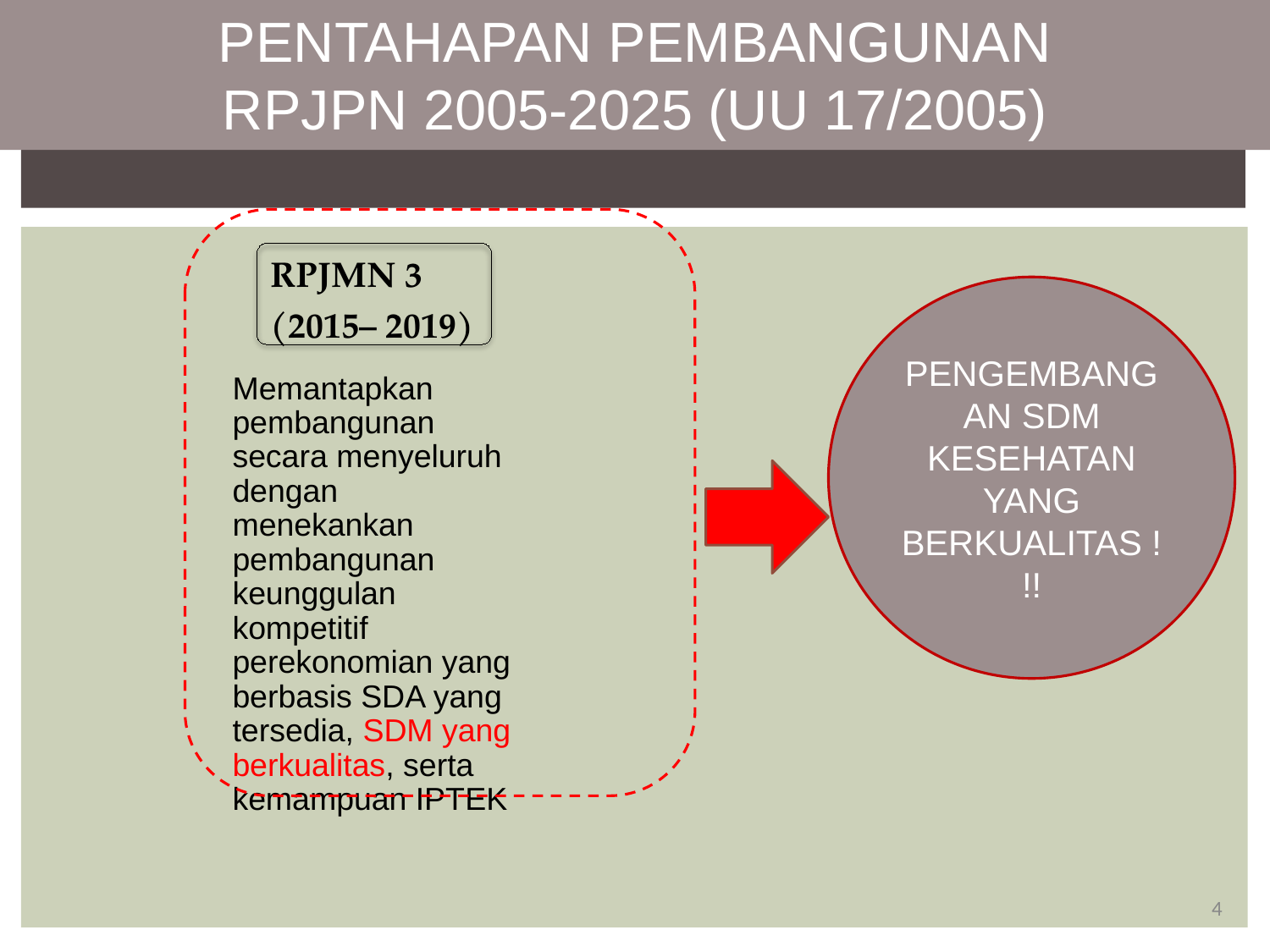

PENTAHAPAN PEMBANGUNAN
RPJPN 2005-2025 (UU 17/2005)

RPJMN 3
(2015– 2019)
PENGEMBANGAN SDM KESEHATAN YANG BERKUALITAS !!!

Memantapkan pembangunan secara menyeluruh dengan menekankan pembangunan keunggulan kompetitif perekonomian yang berbasis SDA yang tersedia, SDM yang berkualitas, serta kemampuan IPTEK

4